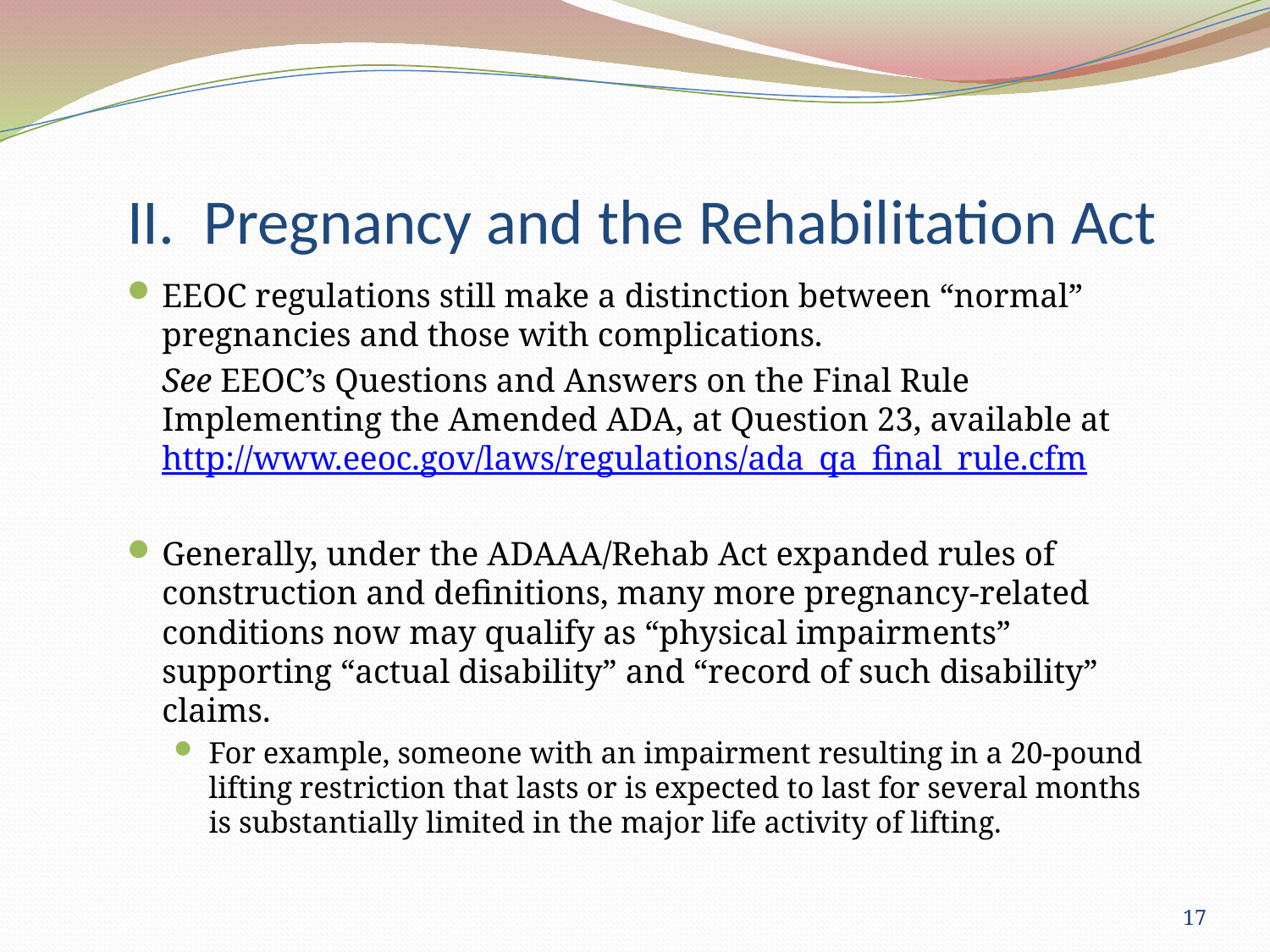

# II.  Pregnancy and the Rehabilitation Act
EEOC regulations still make a distinction between “normal” pregnancies and those with complications.
	See EEOC’s Questions and Answers on the Final Rule Implementing the Amended ADA, at Question 23, available at http://www.eeoc.gov/laws/regulations/ada_qa_final_rule.cfm

Generally, under the ADAAA/Rehab Act expanded rules of construction and definitions, many more pregnancy-related conditions now may qualify as “physical impairments” supporting “actual disability” and “record of such disability” claims.
For example, someone with an impairment resulting in a 20-pound lifting restriction that lasts or is expected to last for several months is substantially limited in the major life activity of lifting.

17